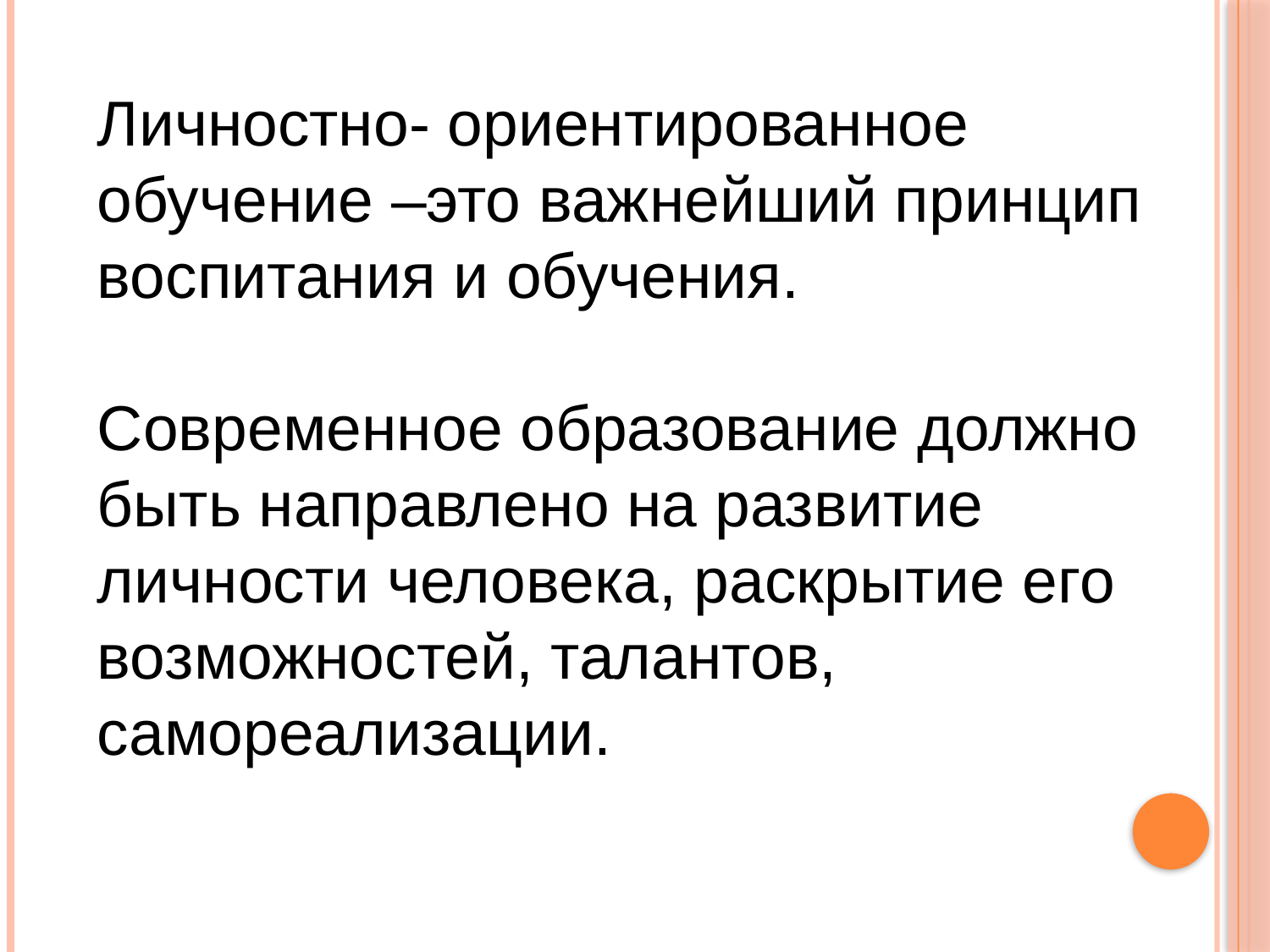

Личностно- ориентированное обучение –это важнейший принцип воспитания и обучения.

Современное образование должно быть направлено на развитие личности человека, раскрытие его возможностей, талантов, самореализации.